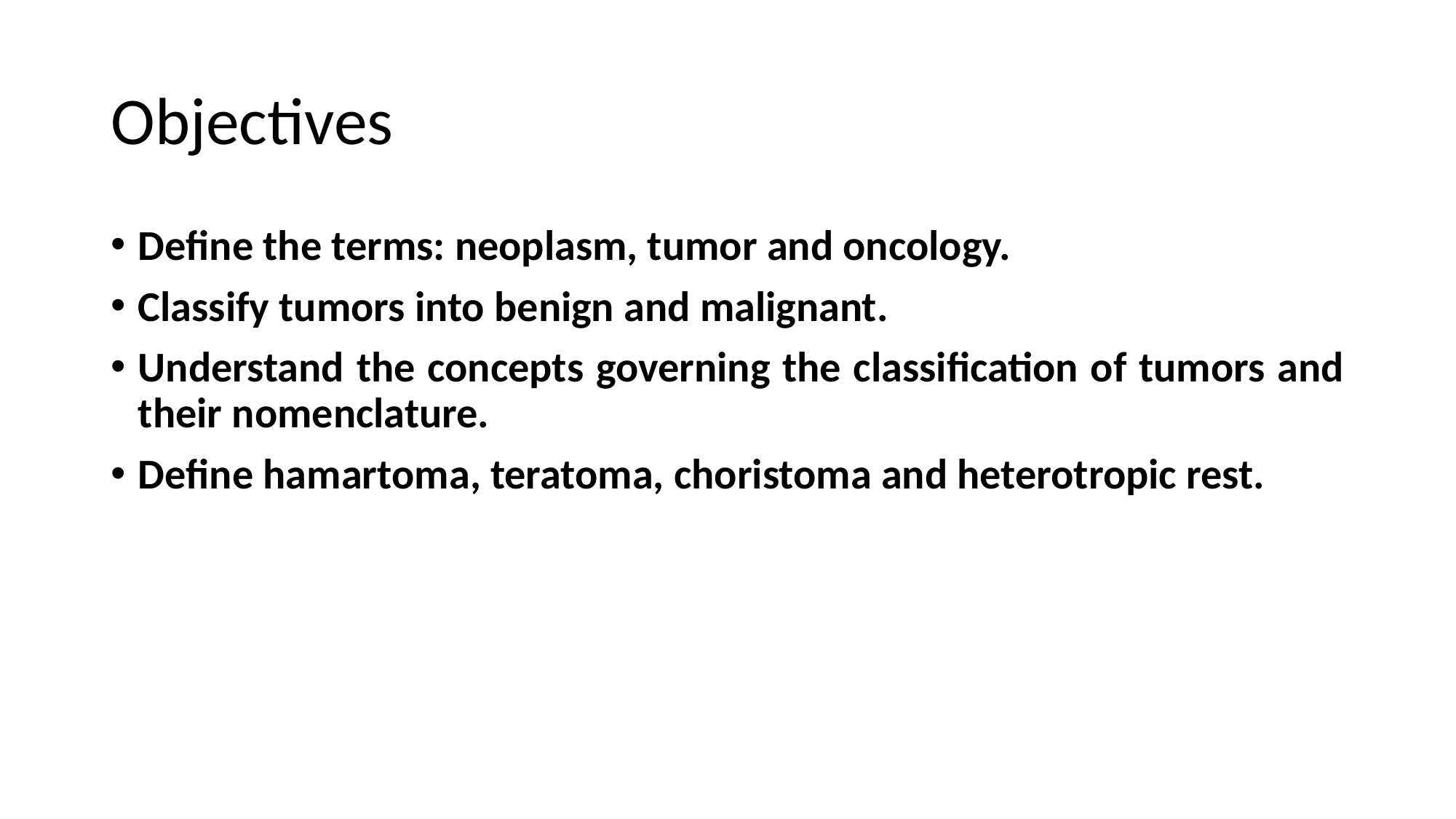

# Objectives
Define the terms: neoplasm, tumor and oncology.
Classify tumors into benign and malignant.
Understand the concepts governing the classification of tumors and their nomenclature.
Define hamartoma, teratoma, choristoma and heterotropic rest.